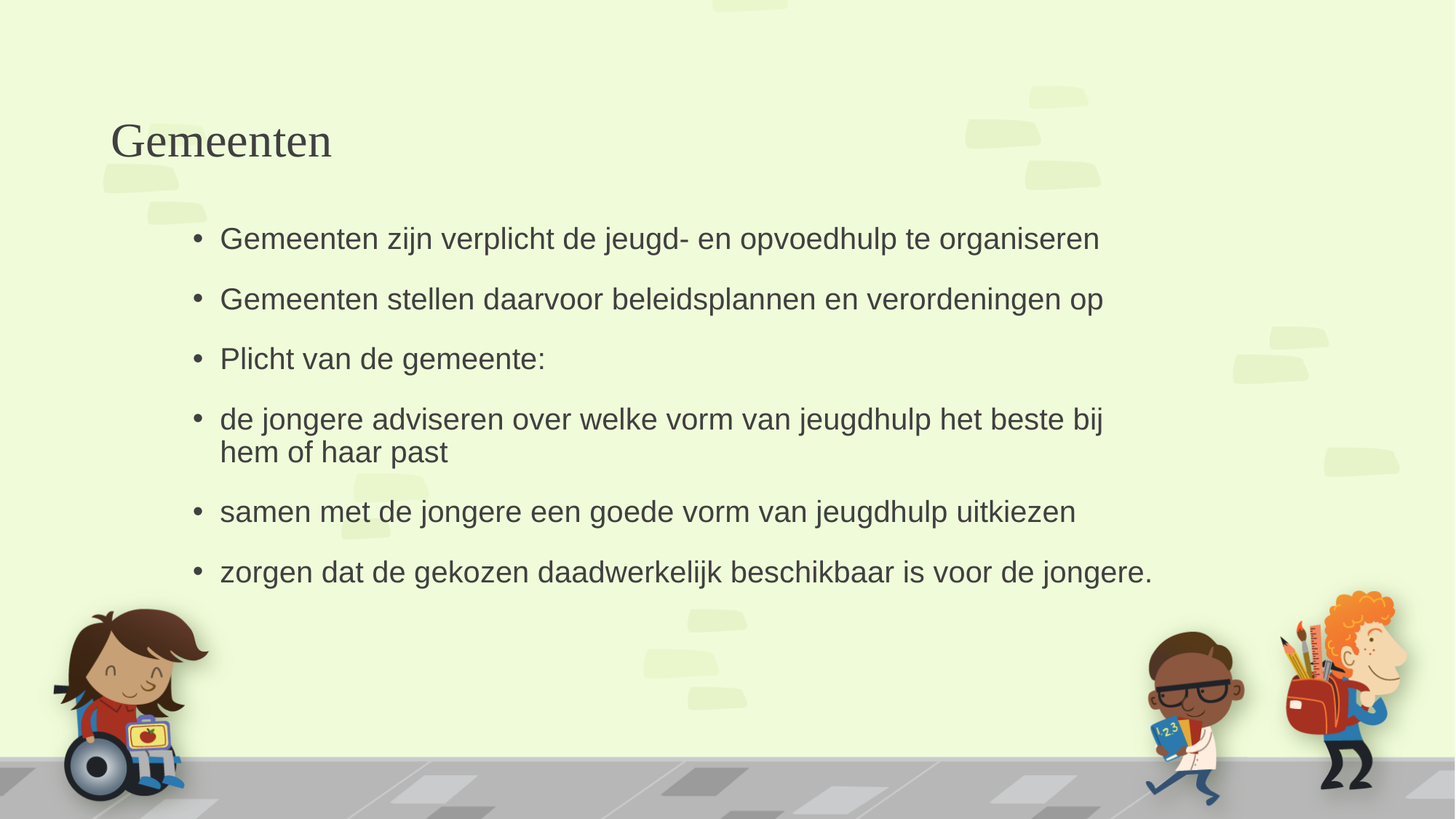

# Gemeenten
Gemeenten zijn verplicht de jeugd- en opvoedhulp te organiseren
Gemeenten stellen daarvoor beleidsplannen en verordeningen op
Plicht van de gemeente:
de jongere adviseren over welke vorm van jeugdhulp het beste bij hem of haar past
samen met de jongere een goede vorm van jeugdhulp uitkiezen
zorgen dat de gekozen daadwerkelijk beschikbaar is voor de jongere.